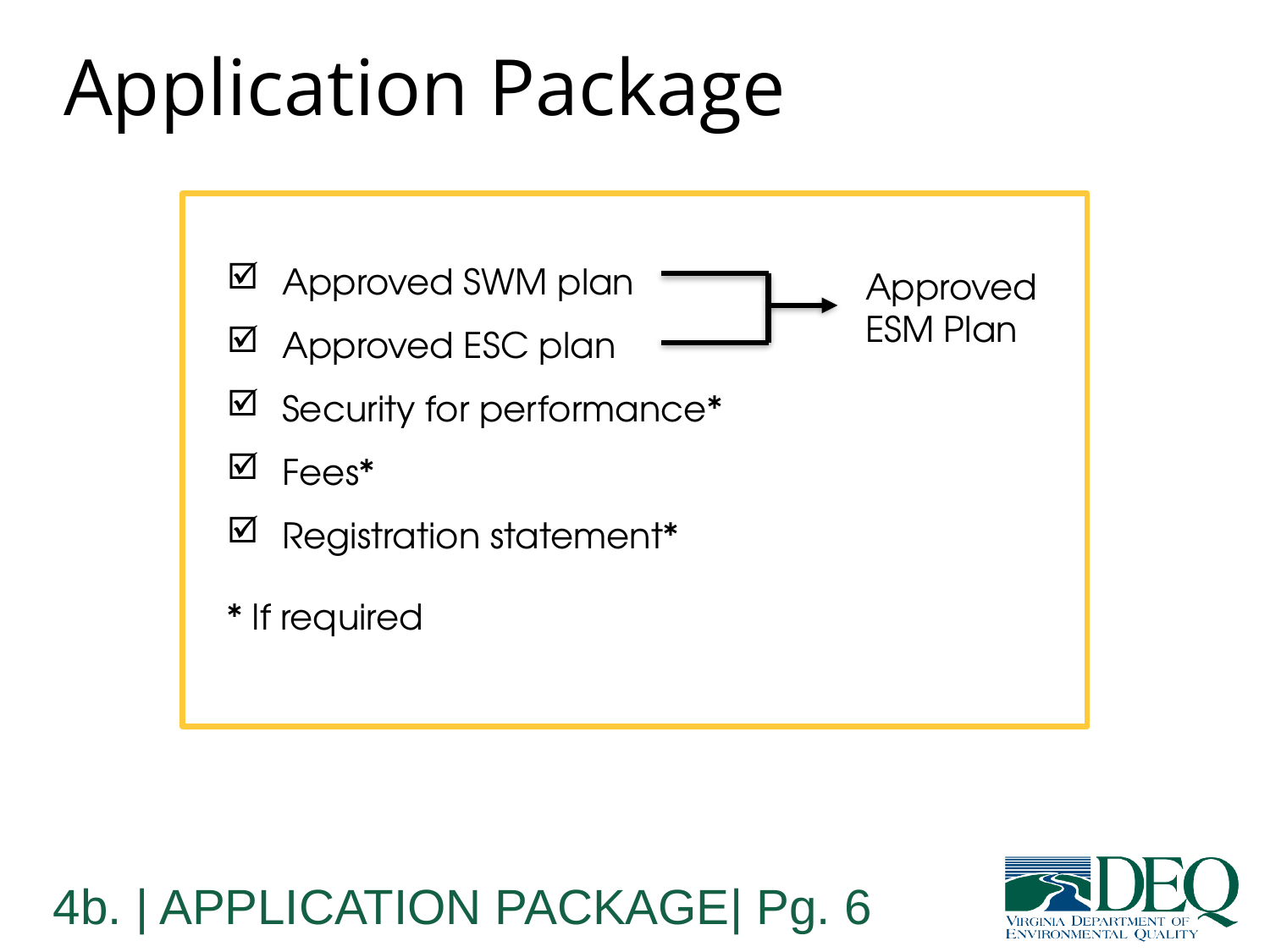

# Application Package
Approved SWM plan
Approved ESC plan
Security for performance*
Fees*
Registration statement*
* If required

Approved ESM Plan
4b. | APPLICATION PACKAGE| Pg. 6